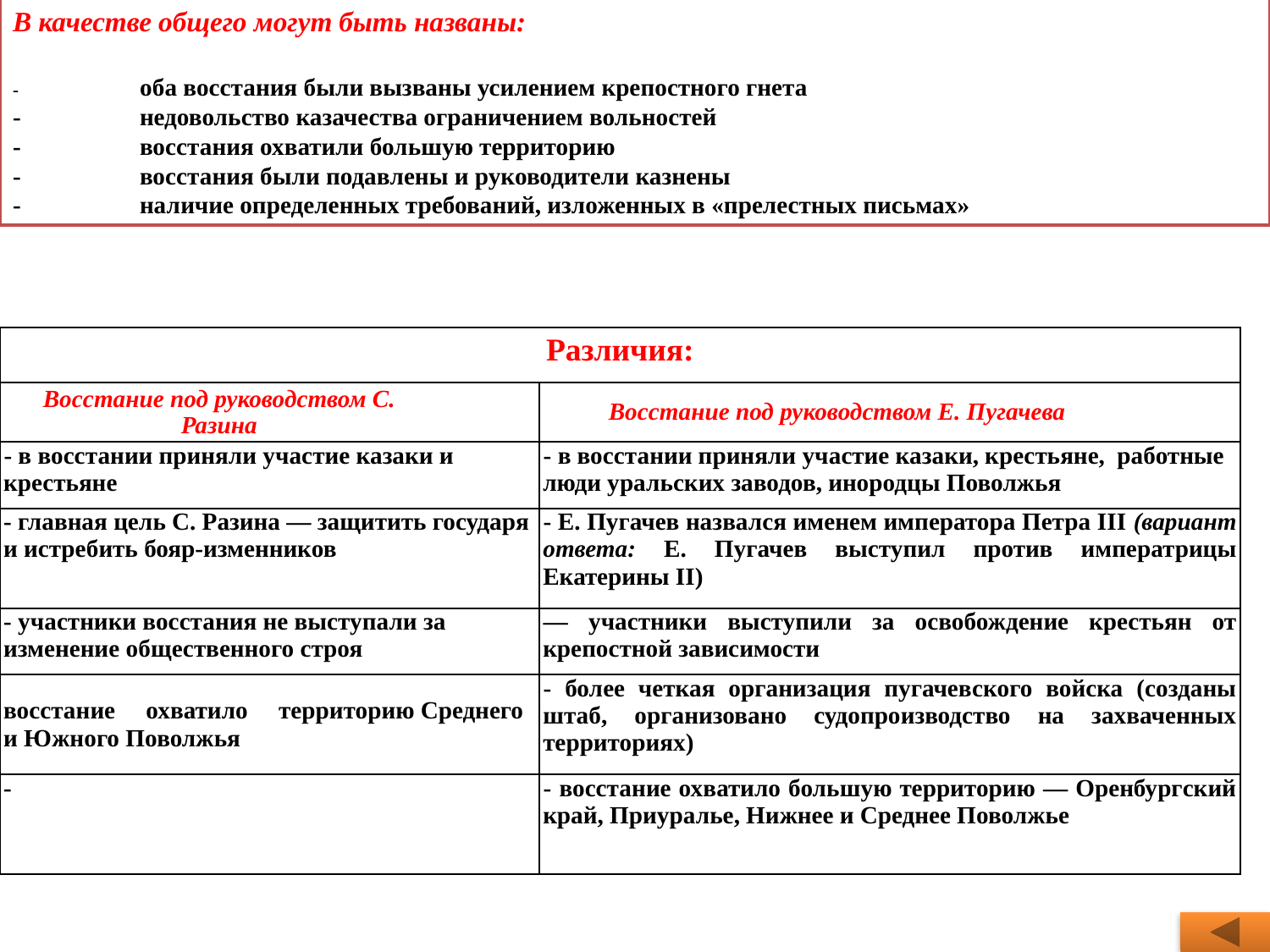

В качестве общего могут быть названы:

-	оба восстания были вызваны усилением крепостного гнета
-	недовольство казачества ограничением вольностей
-	восстания охватили большую территорию
-	восстания были подавлены и руководители казнены
-	наличие определенных требований, изложенных в «прелестных письмах»
| Различия: |  |
| --- | --- |
| Восстание под руководством С. Разина | Восстание под руководством Е. Пугачева |
| - в восстании приняли участие казаки и крестьяне | - в восстании приняли участие казаки, крестьяне, работные люди уральских заводов, инородцы Поволжья |
| - главная цель С. Разина — защитить государя и истребить бояр-изменников | - Е. Пугачев назвался именем императора Петра III (вариант ответа: Е. Пу­гачев выступил против императрицы Екатерины II) |
| - участники восстания не выступали за изменение общественного строя | — участники выступили за освобождение крестьян от крепостной зависимости |
| восстание охватило территорию Среднего и Южного Поволжья | - более четкая организация пугачевского войска (созданы штаб, организовано судопроизводство на захваченных территориях) |
| - | - восстание охватило большую территорию — Оренбургский край, Приуралье, Нижнее и Среднее Поволжье |